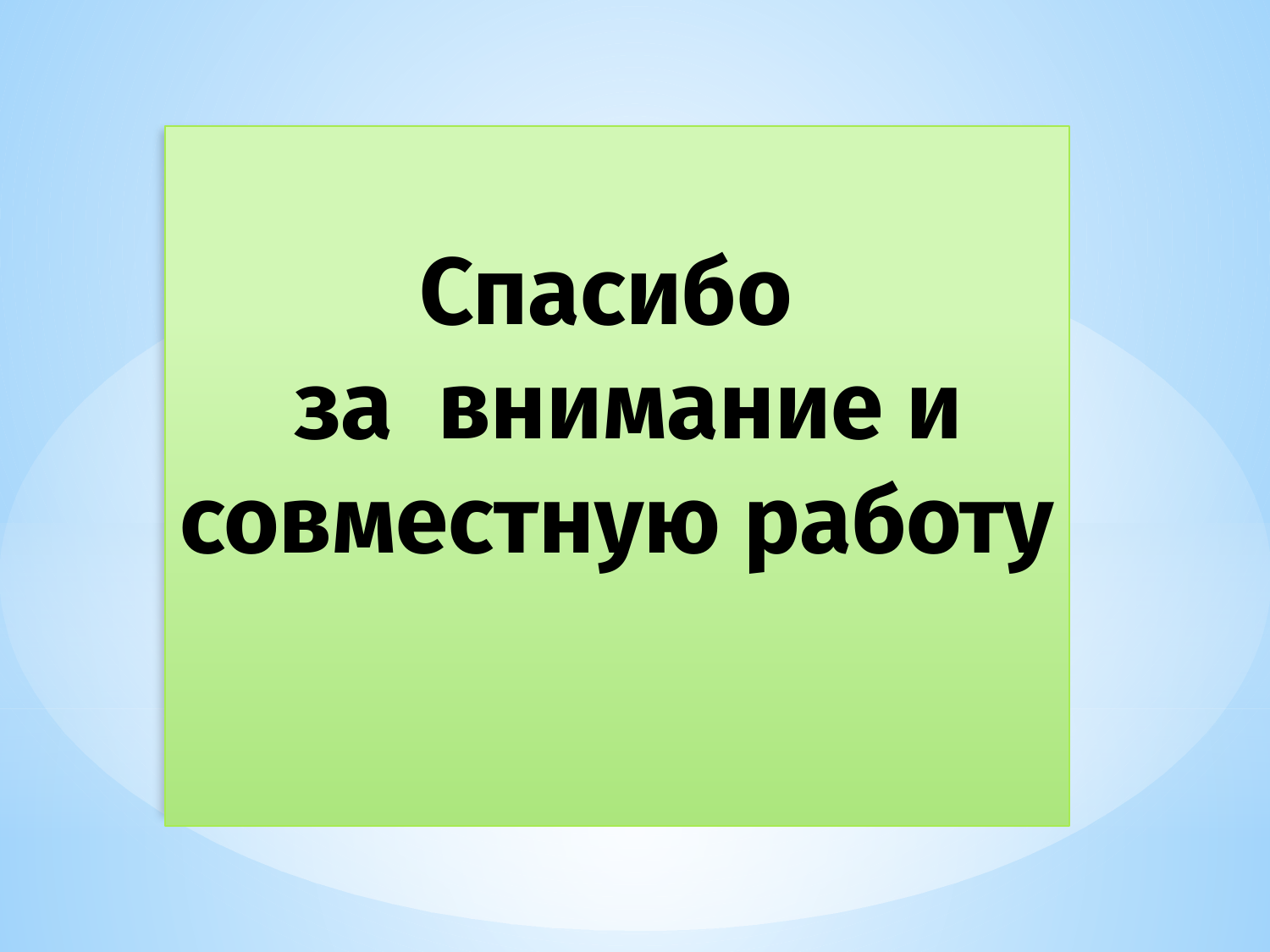

# Спасибо за  внимание и совместную работу